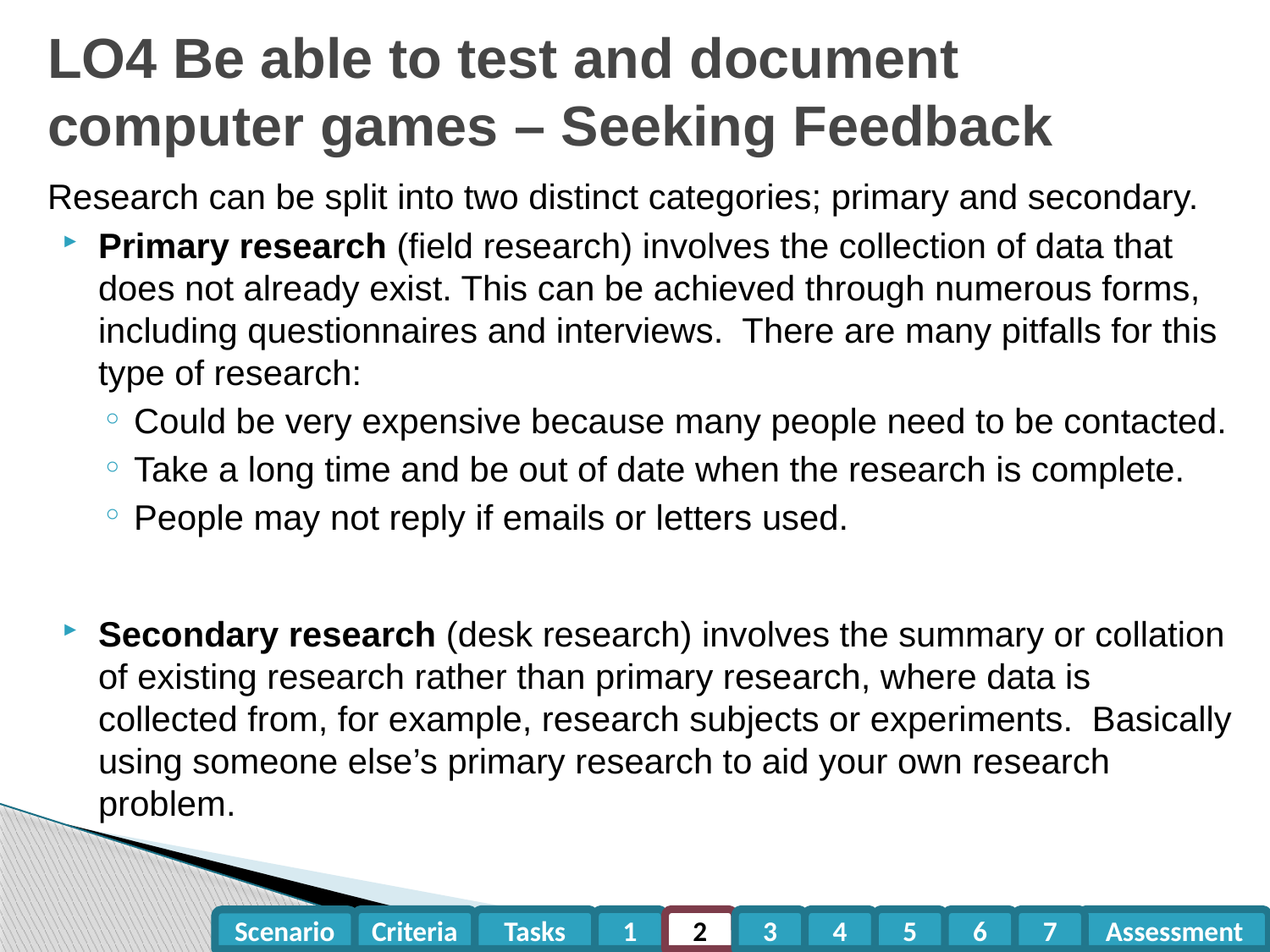

# LO4 Be able to test and document computer games – Seeking Feedback
Research can be split into two distinct categories; primary and secondary.
Primary research (field research) involves the collection of data that does not already exist. This can be achieved through numerous forms, including questionnaires and interviews.  There are many pitfalls for this type of research:
Could be very expensive because many people need to be contacted.
Take a long time and be out of date when the research is complete.
People may not reply if emails or letters used.

Secondary research (desk research) involves the summary or collation of existing research rather than primary research, where data is collected from, for example, research subjects or experiments.  Basically using someone else’s primary research to aid your own research problem.
Criteria
Tasks
1
2
3
4
5
6
7
Assessment
Scenario